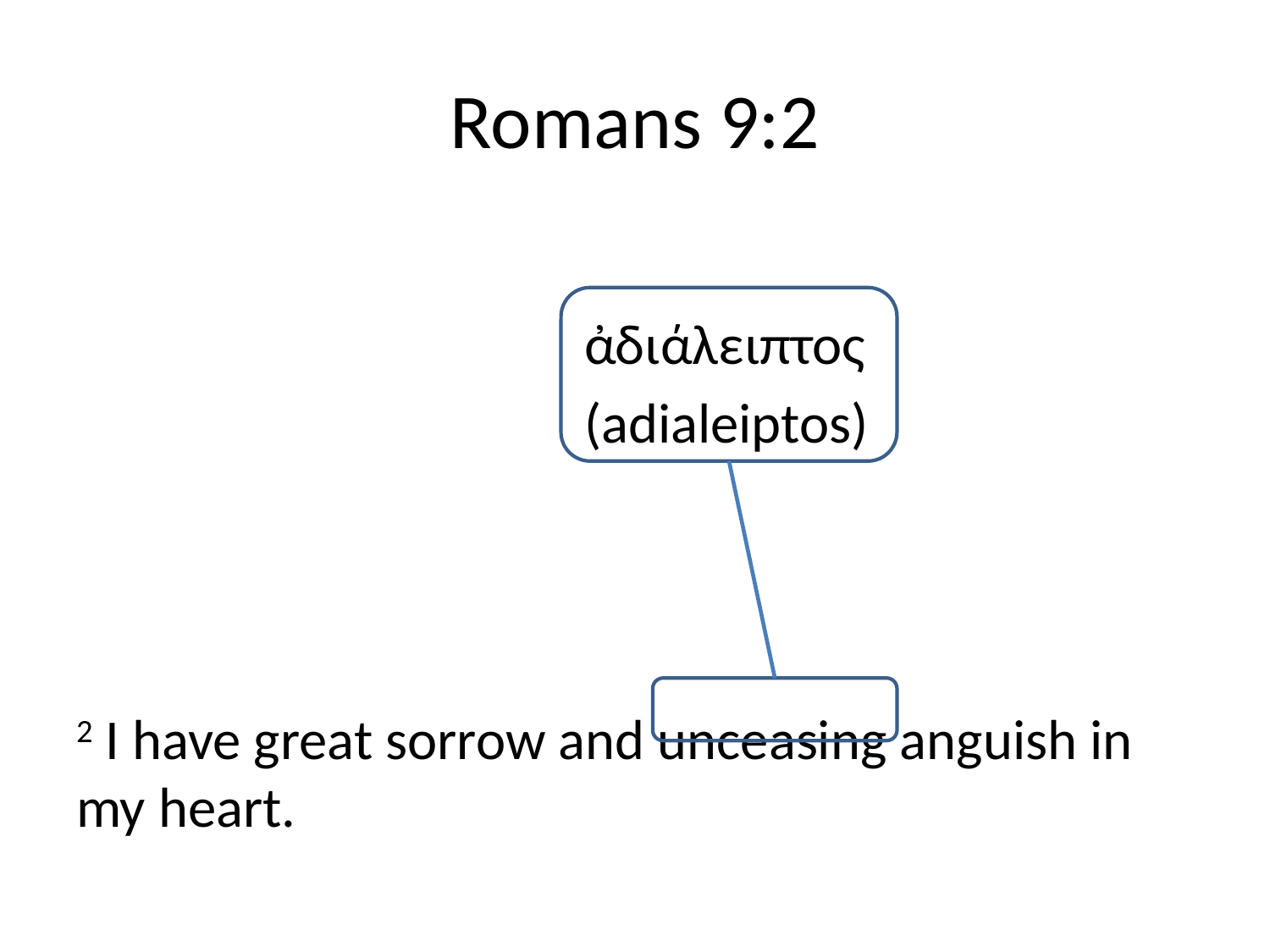

# Romans 9:2

				ἀδιάλειπτος
				(adialeiptos)

2 I have great sorrow and unceasing anguish in my heart.